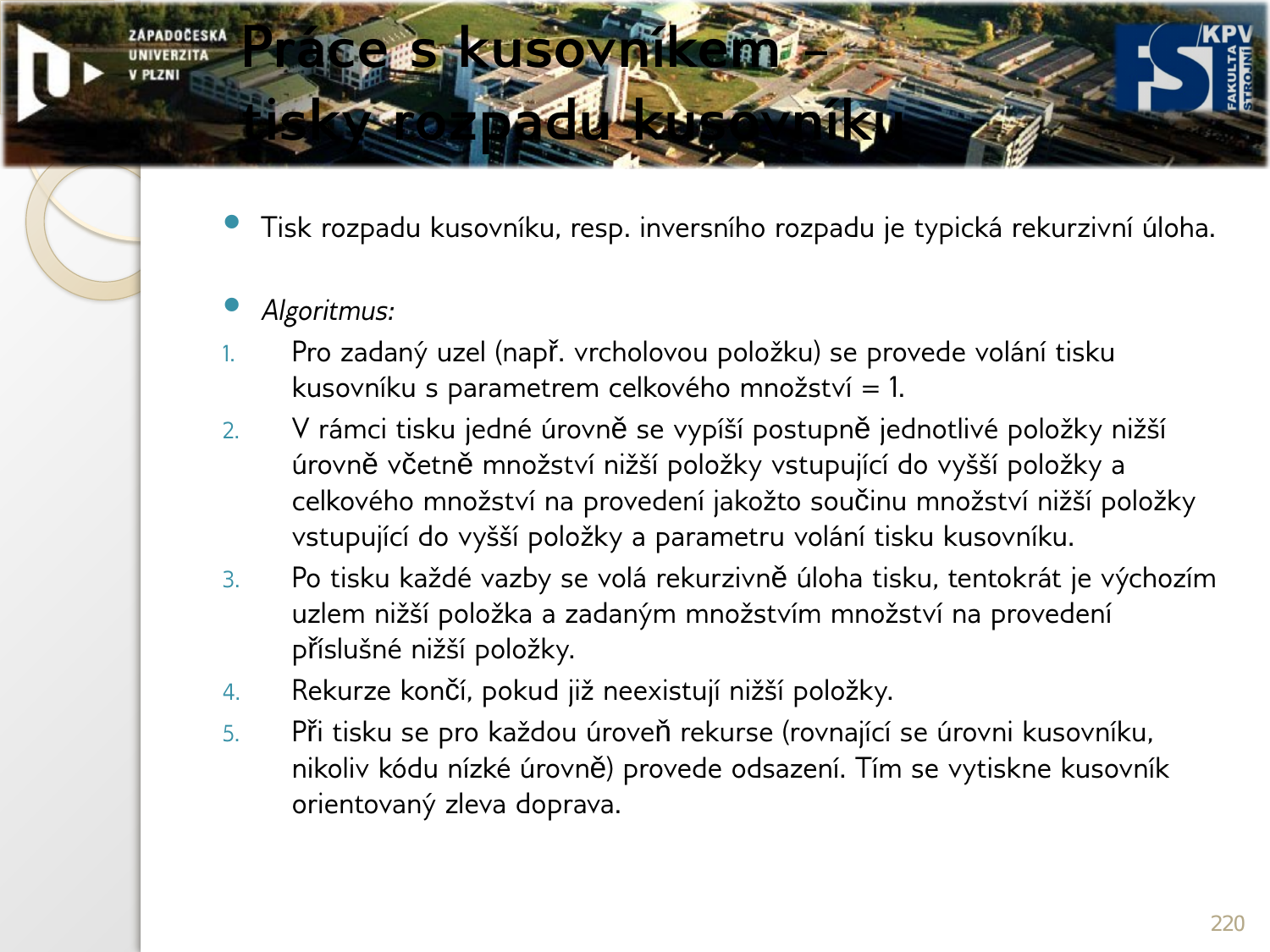

# Práce s kusovníkem – tisky rozpadu kusovníku
Tisk rozpadu kusovníku, resp. inversního rozpadu je typická rekurzivní úloha.

Algoritmus:
Pro zadaný uzel (např. vrcholovou položku) se provede volání tisku kusovníku s parametrem celkového množství = 1.
V rámci tisku jedné úrovně se vypíší postupně jednotlivé položky nižší úrovně včetně množství nižší položky vstupující do vyšší položky a celkového množství na provedení jakožto součinu množství nižší položky vstupující do vyšší položky a parametru volání tisku kusovníku.
Po tisku každé vazby se volá rekurzivně úloha tisku, tentokrát je výchozím uzlem nižší položka a zadaným množstvím množství na provedení příslušné nižší položky.
Rekurze končí, pokud již neexistují nižší položky.
Při tisku se pro každou úroveň rekurse (rovnající se úrovni kusovníku, nikoliv kódu nízké úrovně) provede odsazení. Tím se vytiskne kusovník orientovaný zleva doprava.
220